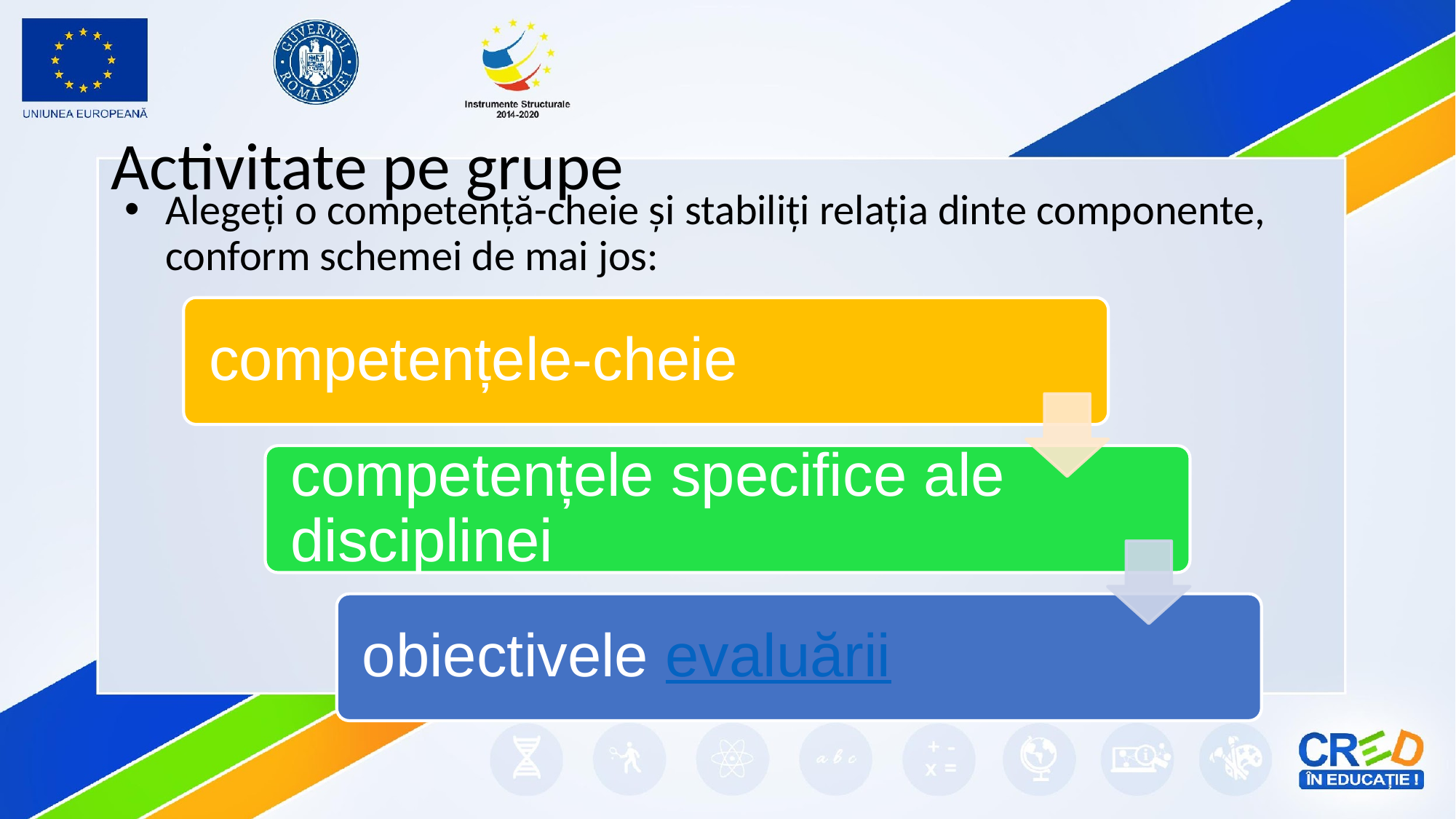

# Activitate pe grupe
Alegeți o competență-cheie și stabiliți relația dinte componente, conform schemei de mai jos:
competențele-cheie
competențele specifice ale disciplinei
obiectivele evaluării